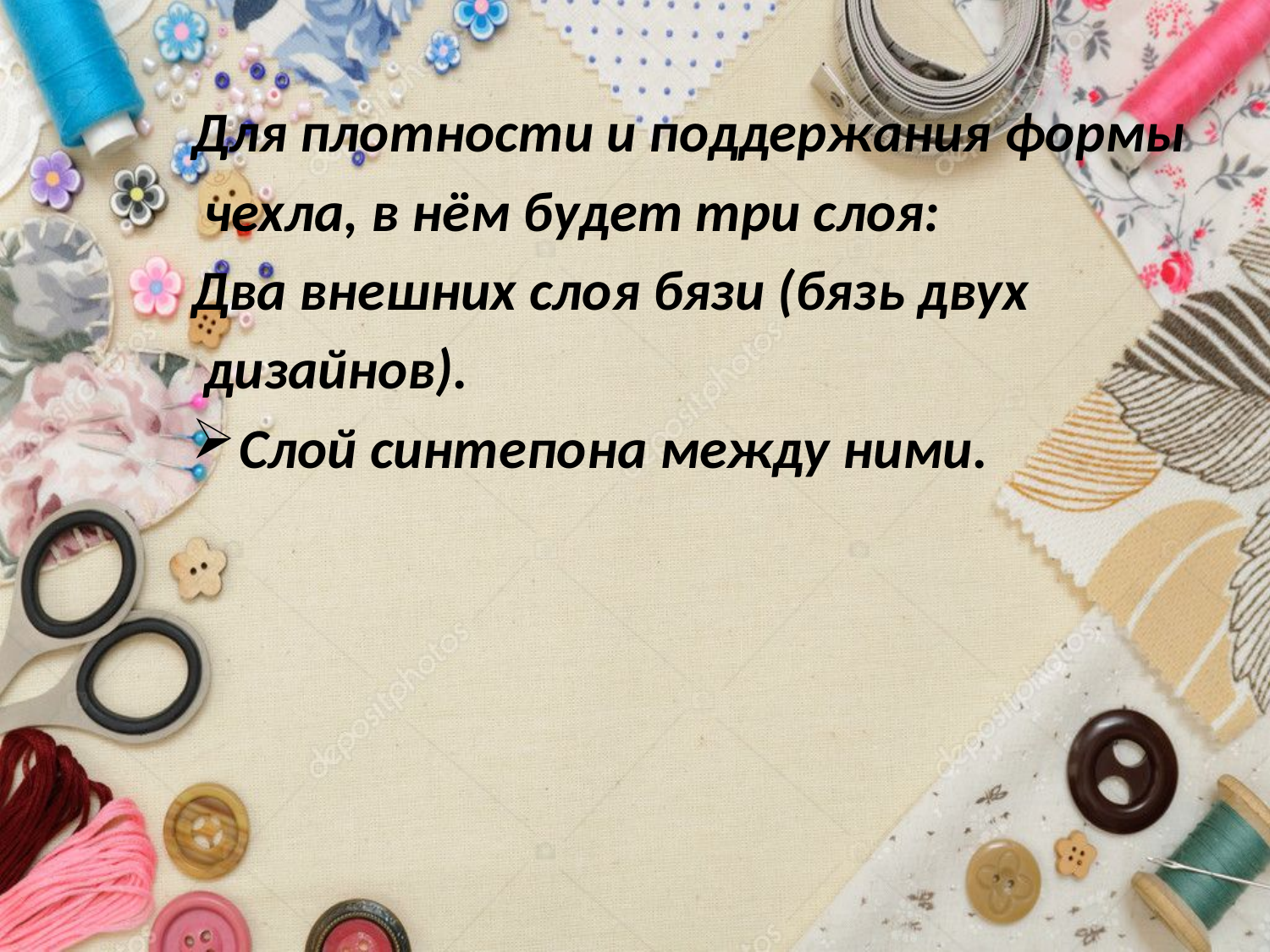

Для плотности и поддержания формы
 чехла, в нём будет три слоя:
Два внешних слоя бязи (бязь двух
 дизайнов).
Слой синтепона между ними.